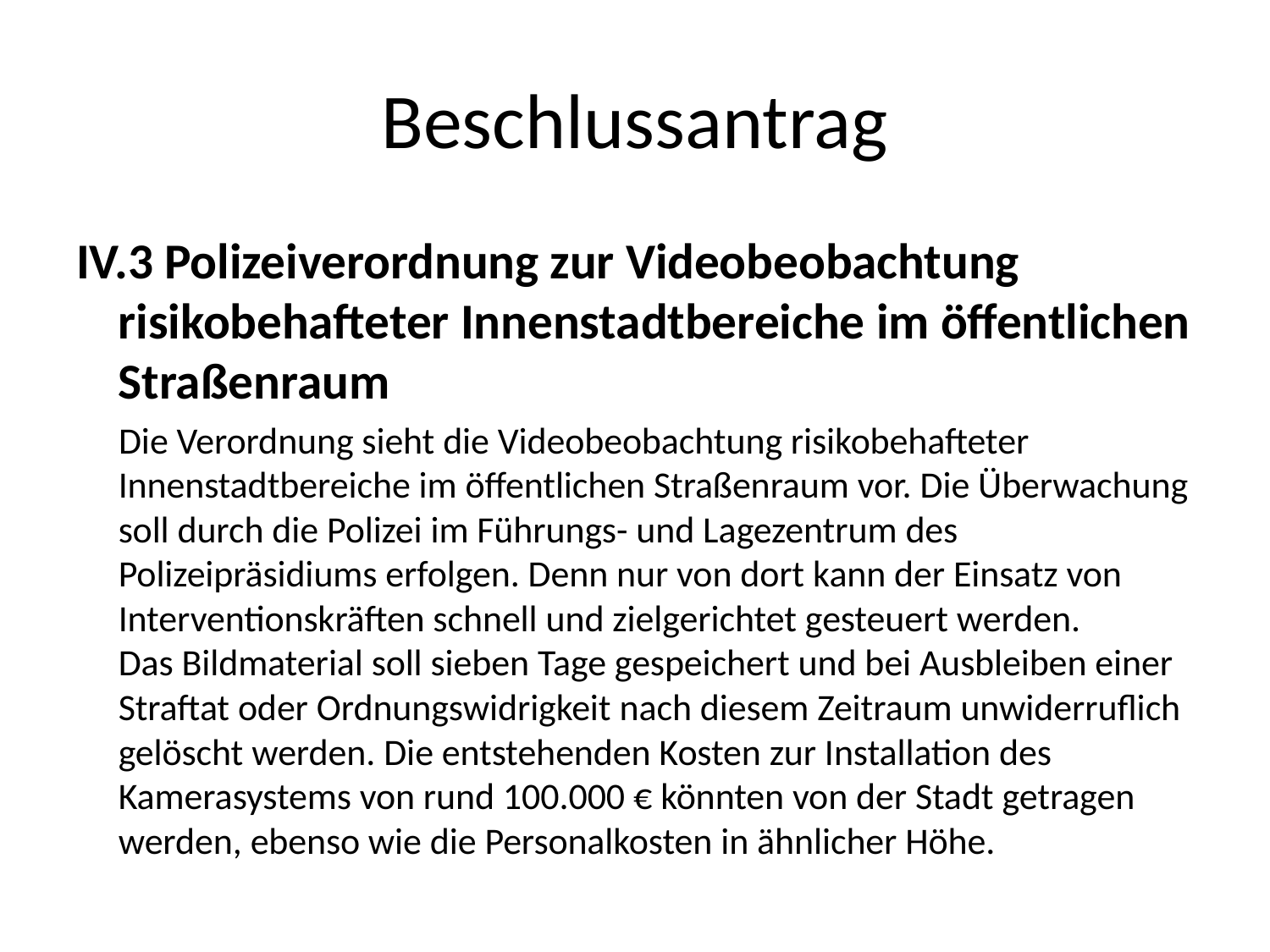

# Beschlussantrag
IV.3 Polizeiverordnung zur Videobeobachtung risikobehafteter Innenstadtbereiche im öffentlichen Straßenraum
     Die Verordnung sieht die Videobeobachtung risikobehafteter Innenstadtbereiche im öffentlichen Straßenraum vor. Die Überwachung soll durch die Polizei im Führungs- und Lagezentrum des Polizeipräsidiums erfolgen. Denn nur von dort kann der Einsatz von Interventionskräften schnell und zielgerichtet gesteuert werden.
Das Bildmaterial soll sieben Tage gespeichert und bei Ausbleiben einer Straftat oder Ordnungswidrigkeit nach diesem Zeitraum unwiderruflich gelöscht werden. Die entstehenden Kosten zur Installation des Kamerasystems von rund 100.000 € könnten von der Stadt getragen werden, ebenso wie die Personalkosten in ähnlicher Höhe.